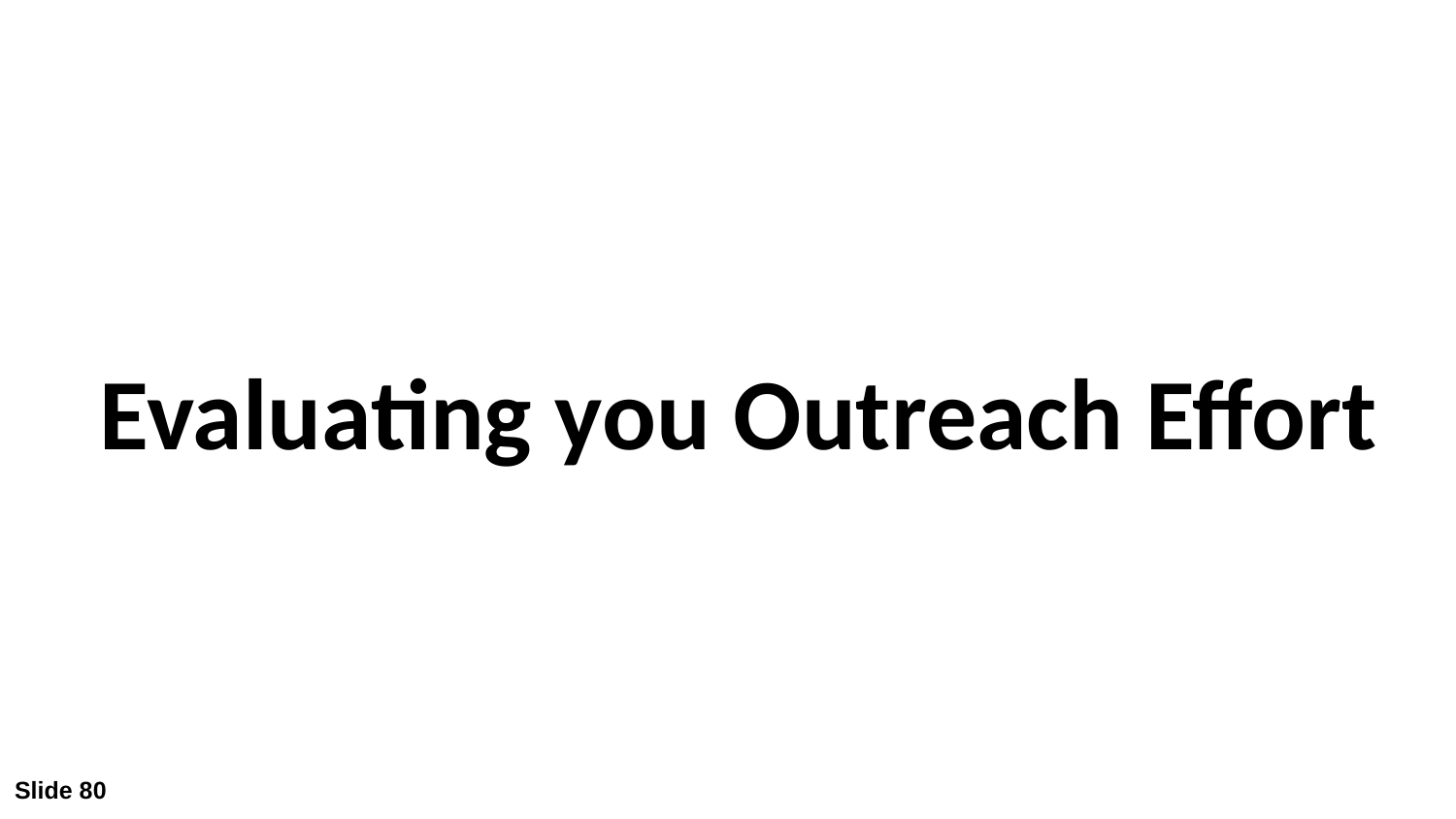

# Evaluating you Outreach Effort
Slide 80